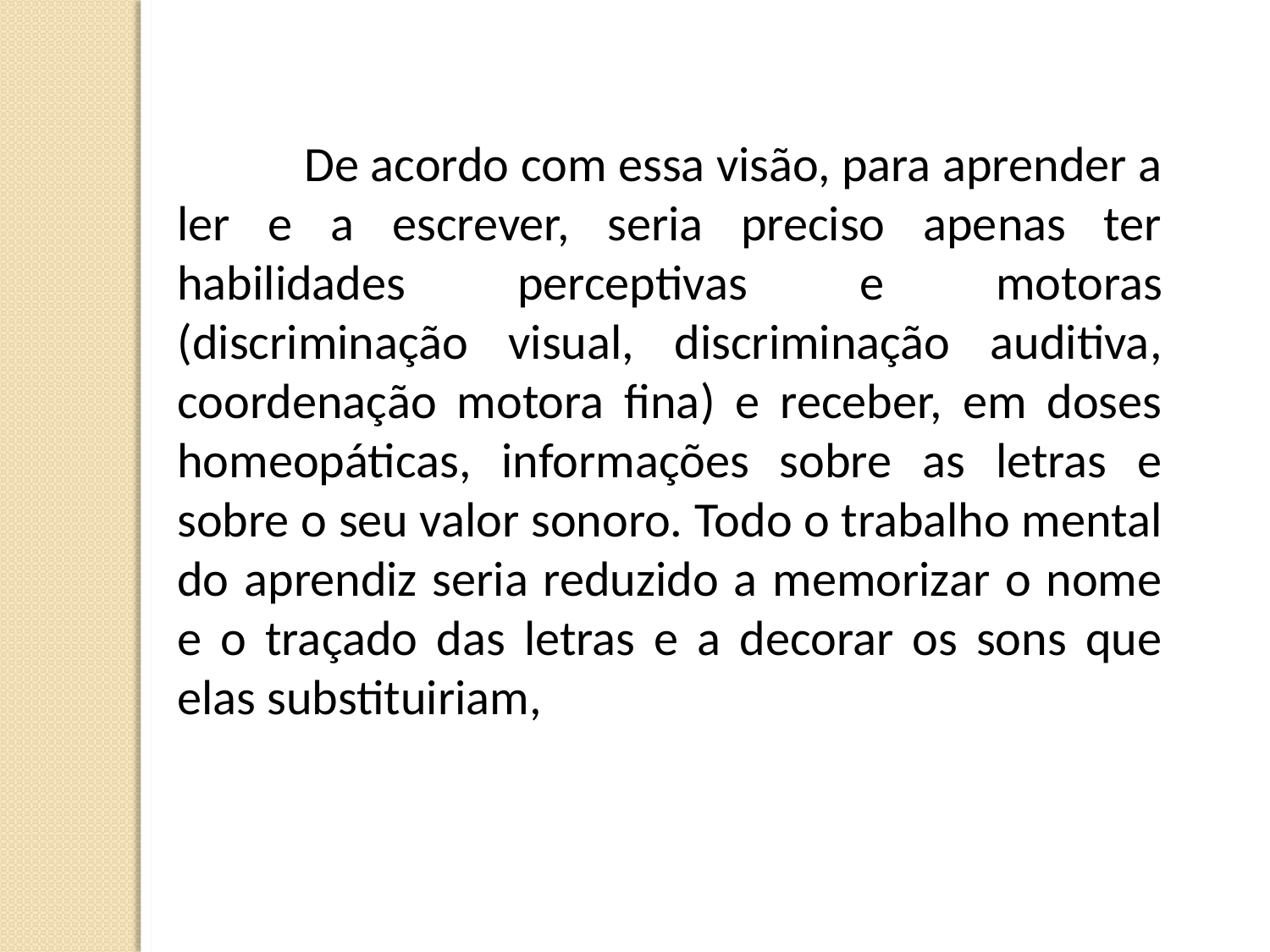

De acordo com essa visão, para aprender a ler e a escrever, seria preciso apenas ter habilidades perceptivas e motoras (discriminação visual, discriminação auditiva, coordenação motora fina) e receber, em doses homeopáticas, informações sobre as letras e sobre o seu valor sonoro. Todo o trabalho mental do aprendiz seria reduzido a memorizar o nome e o traçado das letras e a decorar os sons que elas substituiriam,